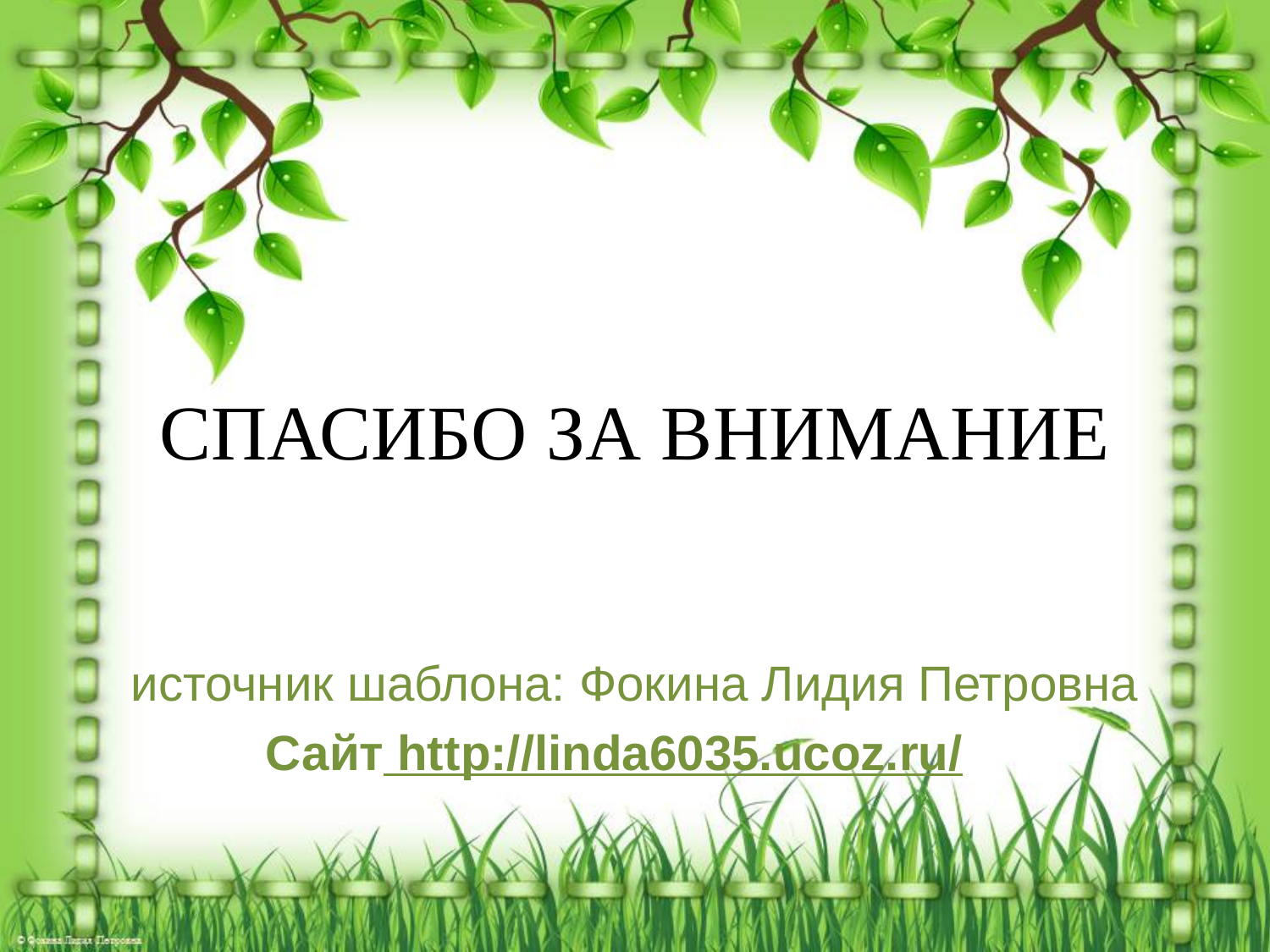

# СПАСИБО ЗА ВНИМАНИЕ
источник шаблона: Фокина Лидия Петровна
Сайт http://linda6035.ucoz.ru/